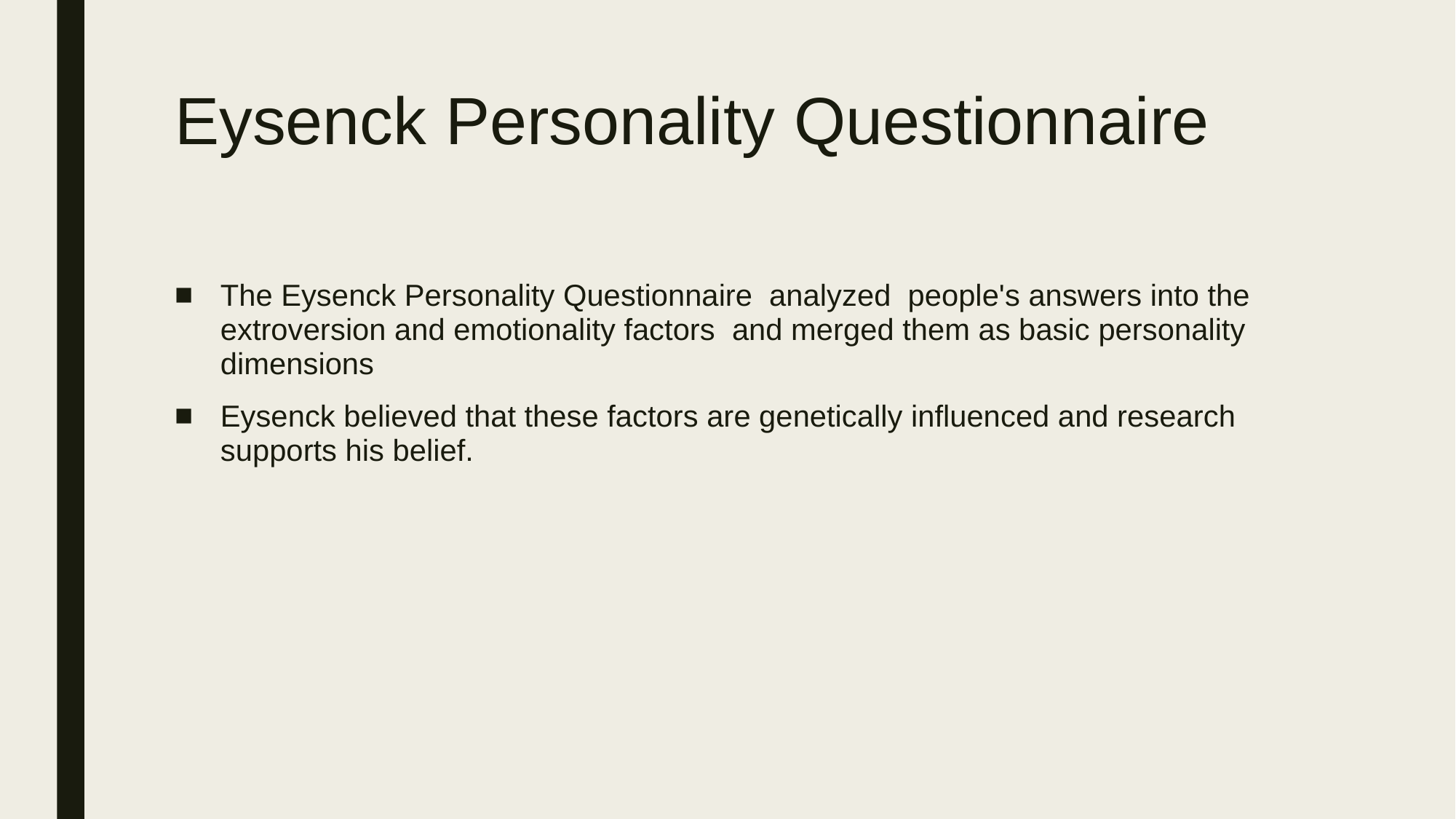

# Eysenck Personality Questionnaire
The Eysenck Personality Questionnaire  analyzed  people's answers into the extroversion and emotionality factors  and merged them as basic personality dimensions
Eysenck believed that these factors are genetically influenced and research supports his belief.